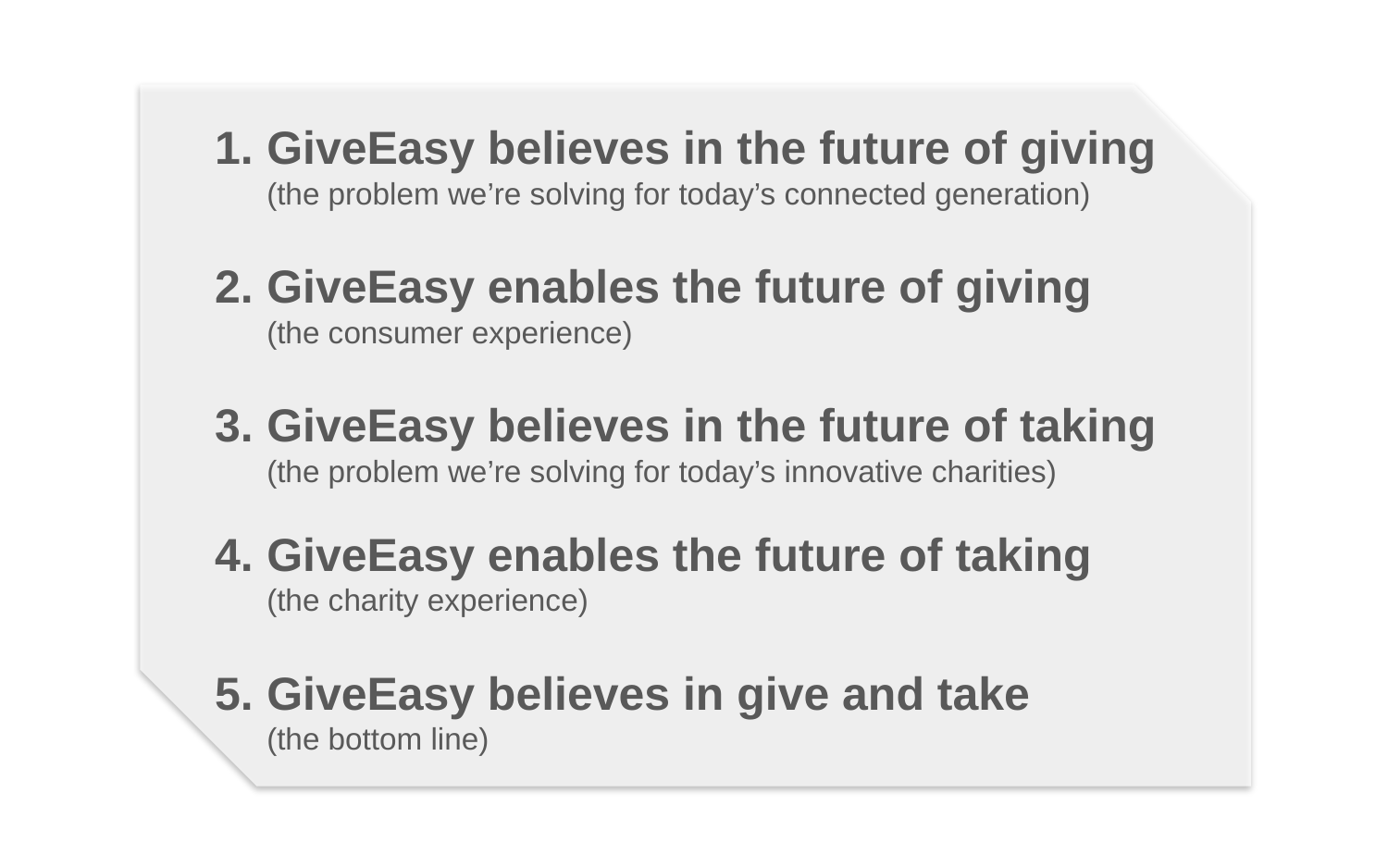

GiveEasy believes in the future of giving
(the problem we’re solving for today’s connected generation)
GiveEasy enables the future of giving
(the consumer experience)
GiveEasy believes in the future of taking
(the problem we’re solving for today’s innovative charities)
GiveEasy enables the future of taking
(the charity experience)
GiveEasy believes in give and take
(the bottom line)